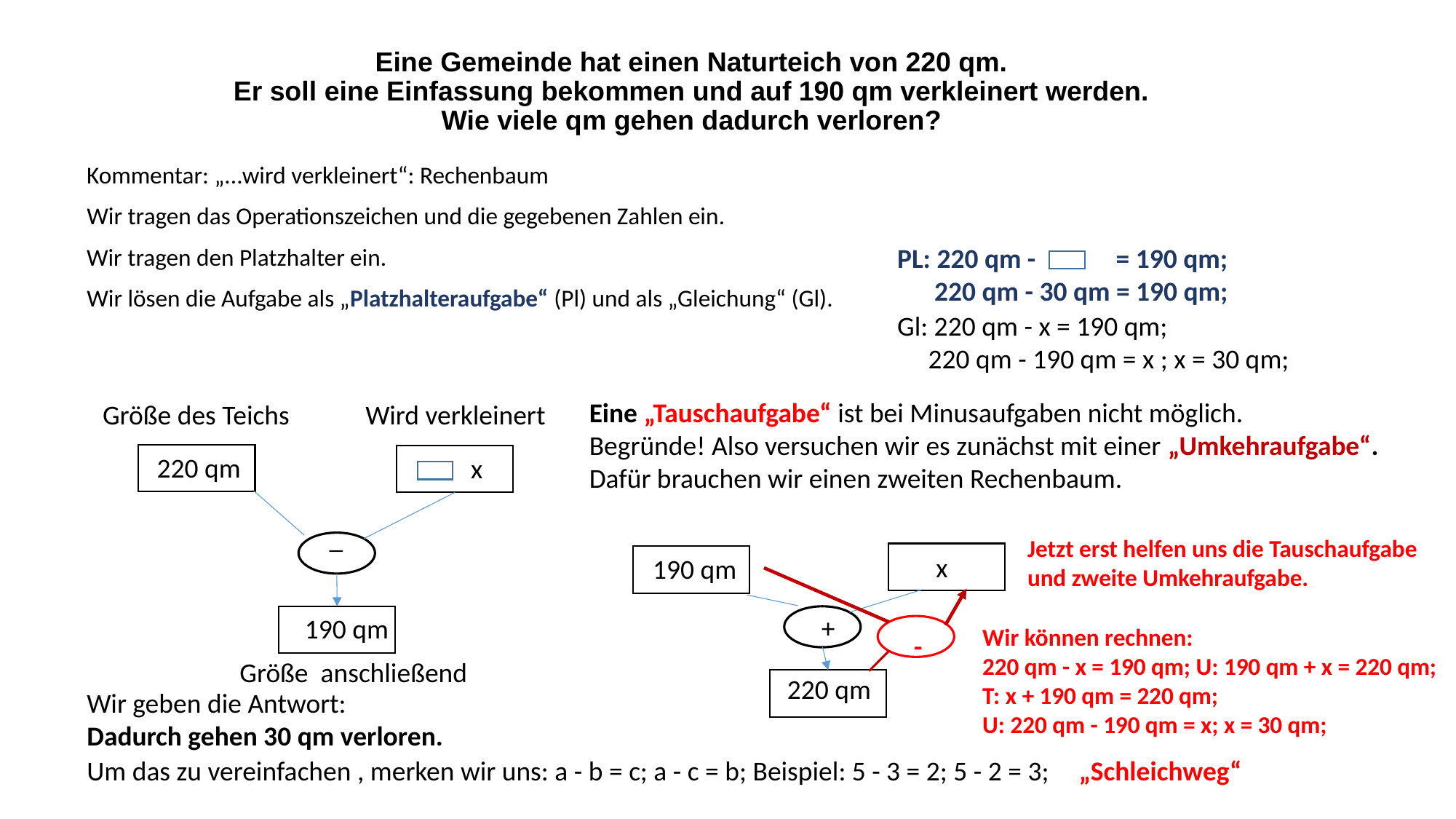

# Eine Gemeinde hat einen Naturteich von 220 qm. Er soll eine Einfassung bekommen und auf 190 qm verkleinert werden. Wie viele qm gehen dadurch verloren?
Kommentar: „...wird verkleinert“: Rechenbaum
Wir tragen das Operationszeichen und die gegebenen Zahlen ein.
PL: 220 qm -             = 190 qm;
      220 qm - 30 qm = 190 qm;
Wir tragen den Platzhalter ein.

Wir lösen die Aufgabe als „Platzhalteraufgabe“ (Pl) und als „Gleichung“ (Gl).

Gl: 220 qm - x = 190 qm;
     220 qm - 190 qm = x ; x = 30 qm;

Eine „Tauschaufgabe“ ist bei Minusaufgaben nicht möglich.
Begründe! Also versuchen wir es zunächst mit einer „Umkehraufgabe“.
Dafür brauchen wir einen zweiten Rechenbaum.
Größe des Teichs
Wird verkleinert

220 qm

x

_
Jetzt erst helfen uns die Tauschaufgabe und zweite Umkehraufgabe.

      x
190 qm

-
+

190 qm

Wir können rechnen:
220 qm - x = 190 qm; U: 190 qm + x = 220 qm;
T: x + 190 qm = 220 qm;
U: 220 qm - 190 qm = x; x = 30 qm;

Größe  anschließend
220 qm

Wir geben die Antwort:
Dadurch gehen 30 qm verloren.
 „Schleichweg“
Um das zu vereinfachen , merken wir uns: a - b = c; a - c = b; Beispiel: 5 - 3 = 2; 5 - 2 = 3;